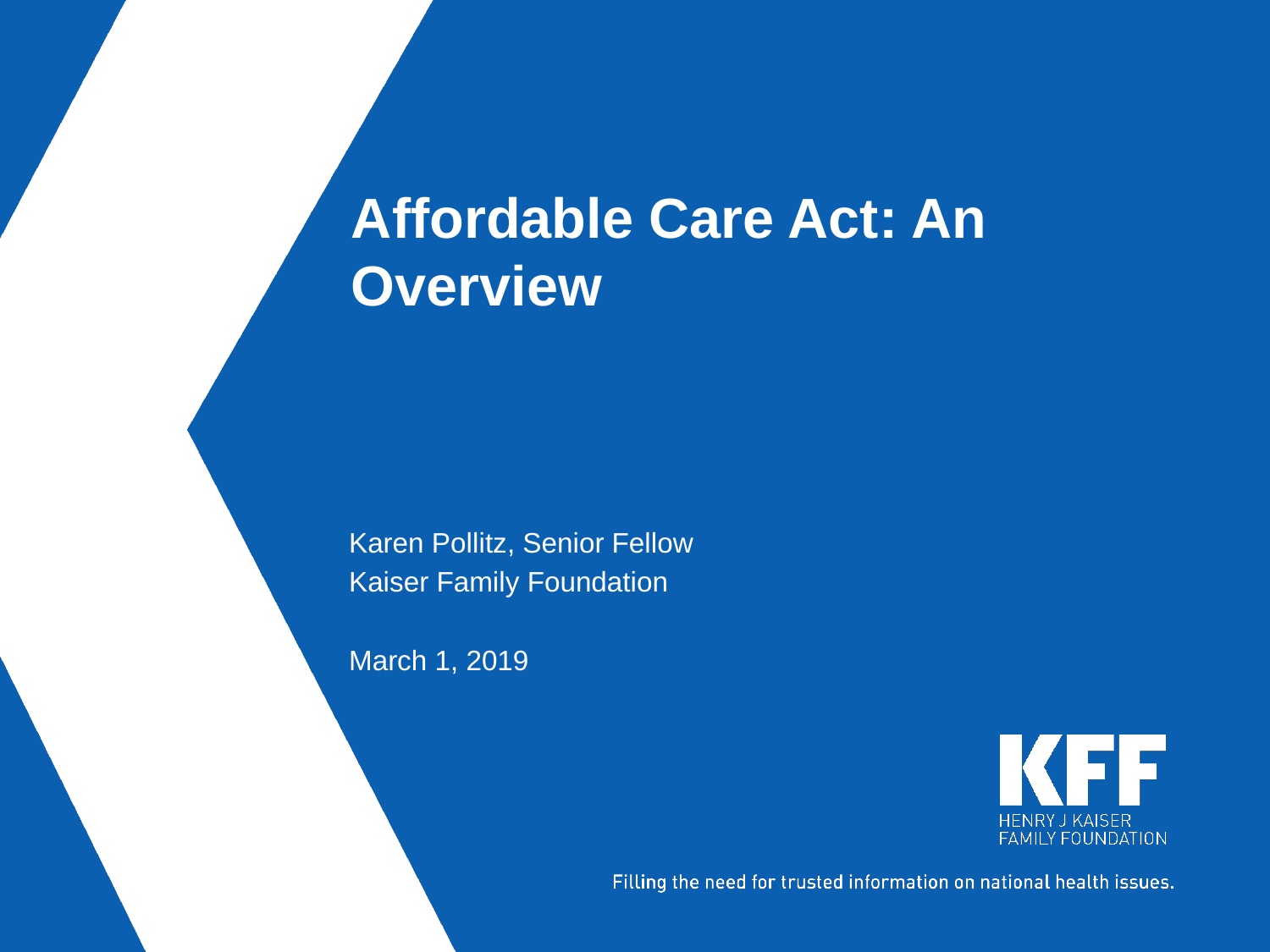

# Affordable Care Act: An Overview

Karen Pollitz, Senior Fellow
Kaiser Family Foundation

March 1, 2019